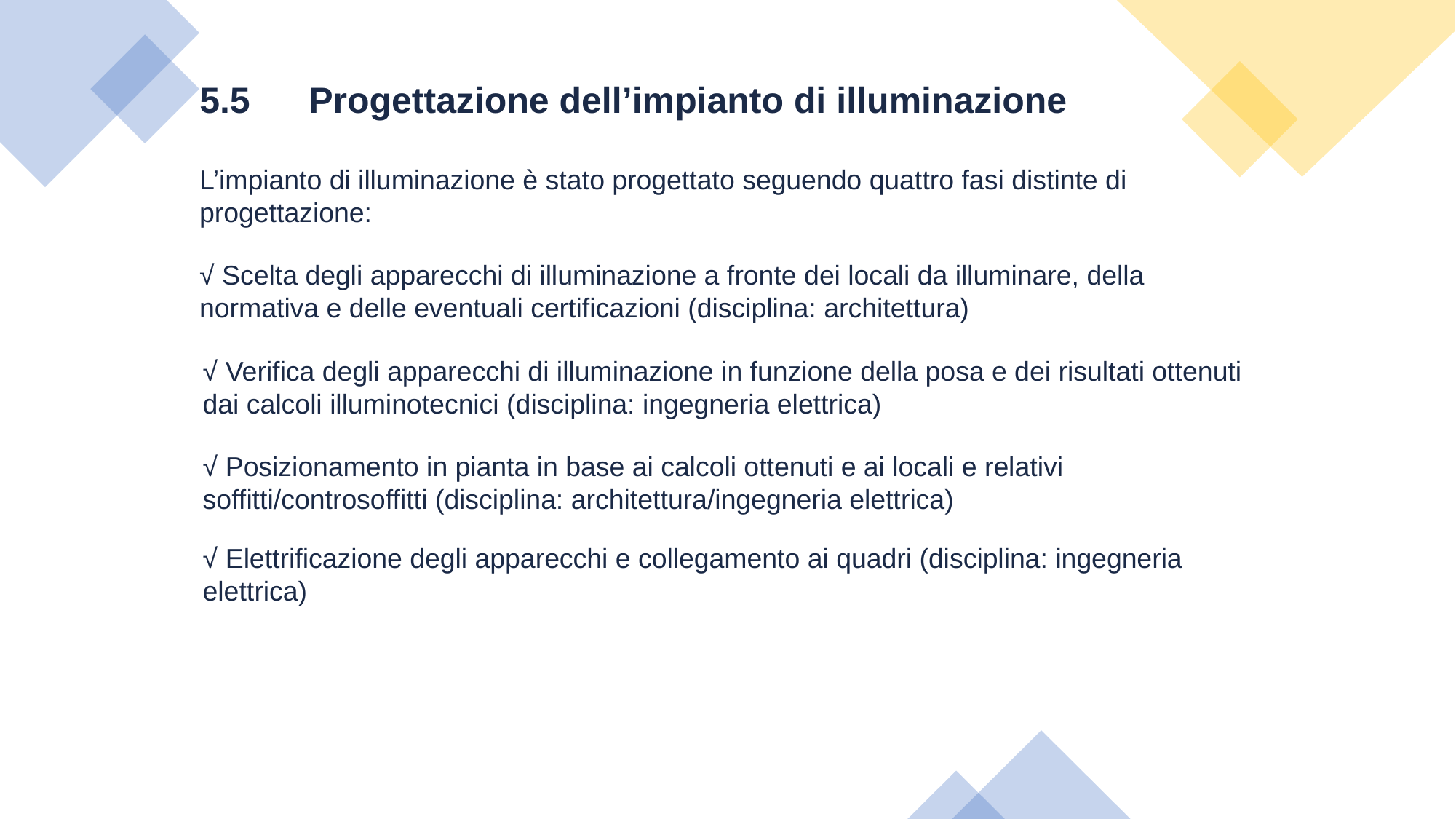

5.5	Progettazione dell’impianto di illuminazione

L’impianto di illuminazione è stato progettato seguendo quattro fasi distinte di progettazione:
√ Scelta degli apparecchi di illuminazione a fronte dei locali da illuminare, della normativa e delle eventuali certificazioni (disciplina: architettura)
√ Verifica degli apparecchi di illuminazione in funzione della posa e dei risultati ottenuti dai calcoli illuminotecnici (disciplina: ingegneria elettrica)
√ Posizionamento in pianta in base ai calcoli ottenuti e ai locali e relativi soffitti/controsoffitti (disciplina: architettura/ingegneria elettrica)
√ Elettrificazione degli apparecchi e collegamento ai quadri (disciplina: ingegneria elettrica)